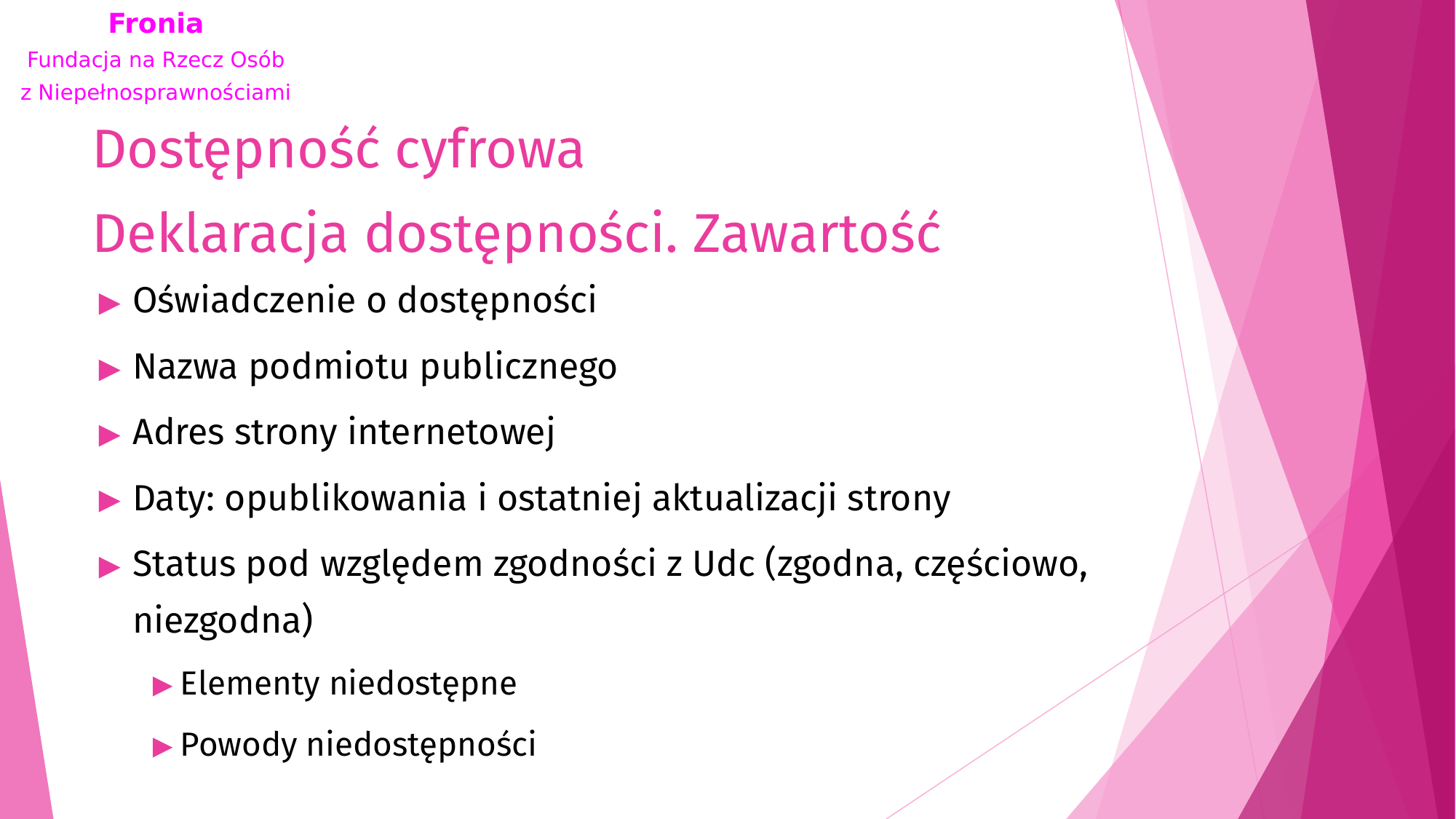

# Dostępność cyfrowa Deklaracja dostępności. Zawartość
Oświadczenie o dostępności
Nazwa podmiotu publicznego
Adres strony internetowej
Daty: opublikowania i ostatniej aktualizacji strony
Status pod względem zgodności z Udc (zgodna, częściowo, niezgodna)
Elementy niedostępne
Powody niedostępności